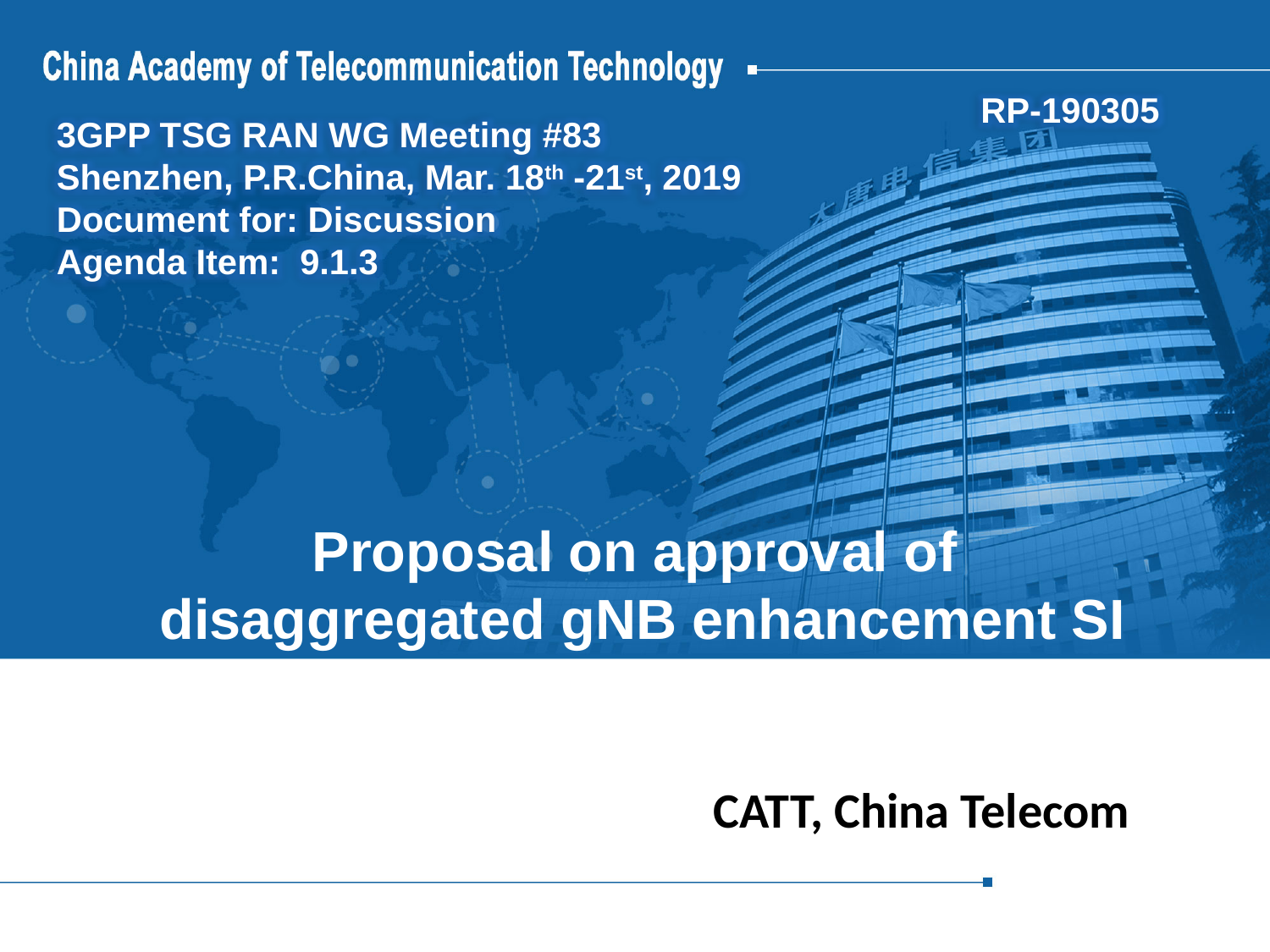

RP-190305
3GPP TSG RAN WG Meeting #83
Shenzhen, P.R.China, Mar. 18th -21st, 2019
Document for: Discussion
Agenda Item:  9.1.3

# Proposal on approval of disaggregated gNB enhancement SI
CATT, China Telecom